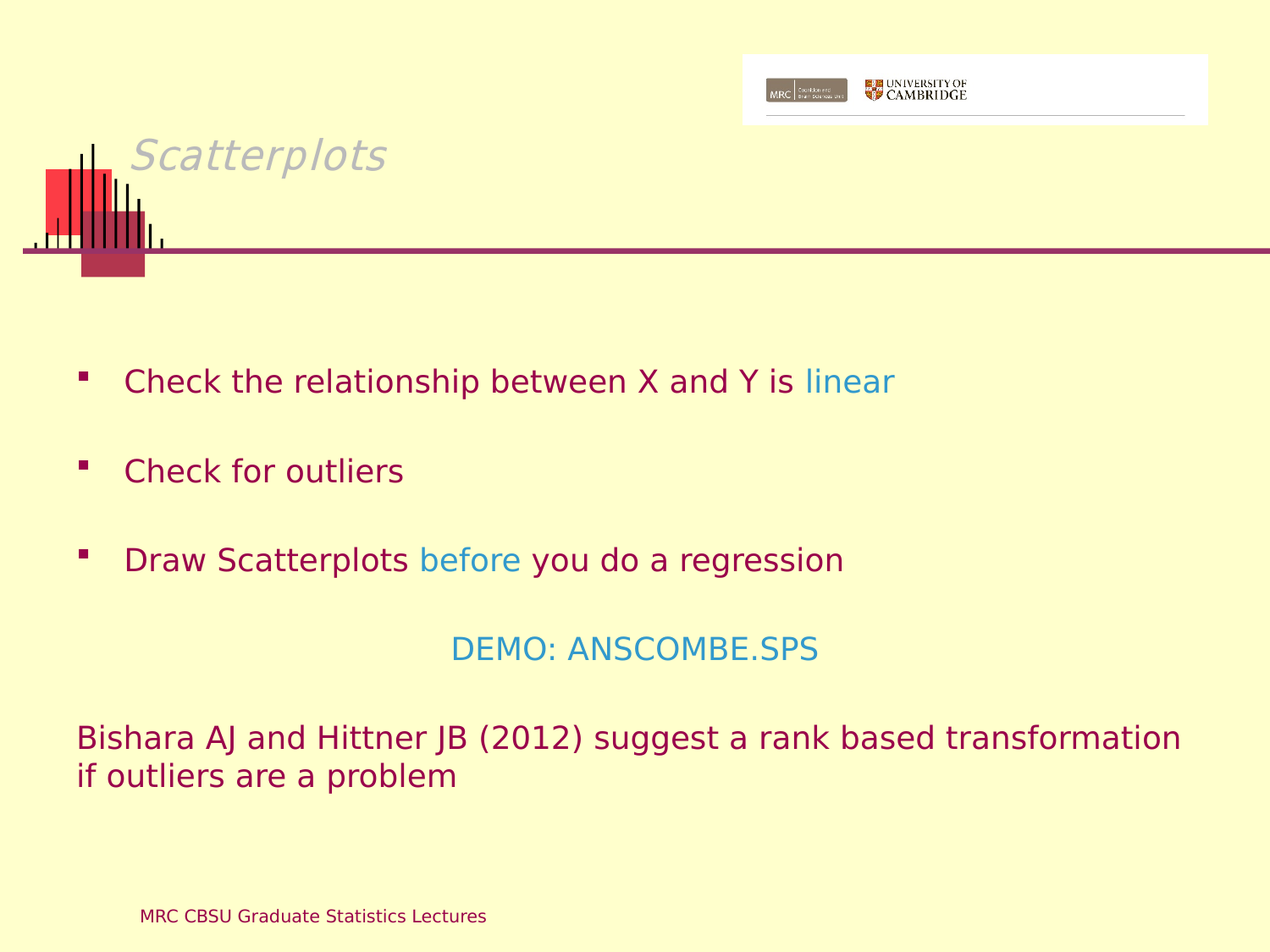

# Scatterplots

Check the relationship between X and Y is linear

Check for outliers

Draw Scatterplots before you do a regression

DEMO: ANSCOMBE.SPS

Bishara AJ and Hittner JB (2012) suggest a rank based transformation if outliers are a problem

MRC CBSU Graduate Statistics Lectures